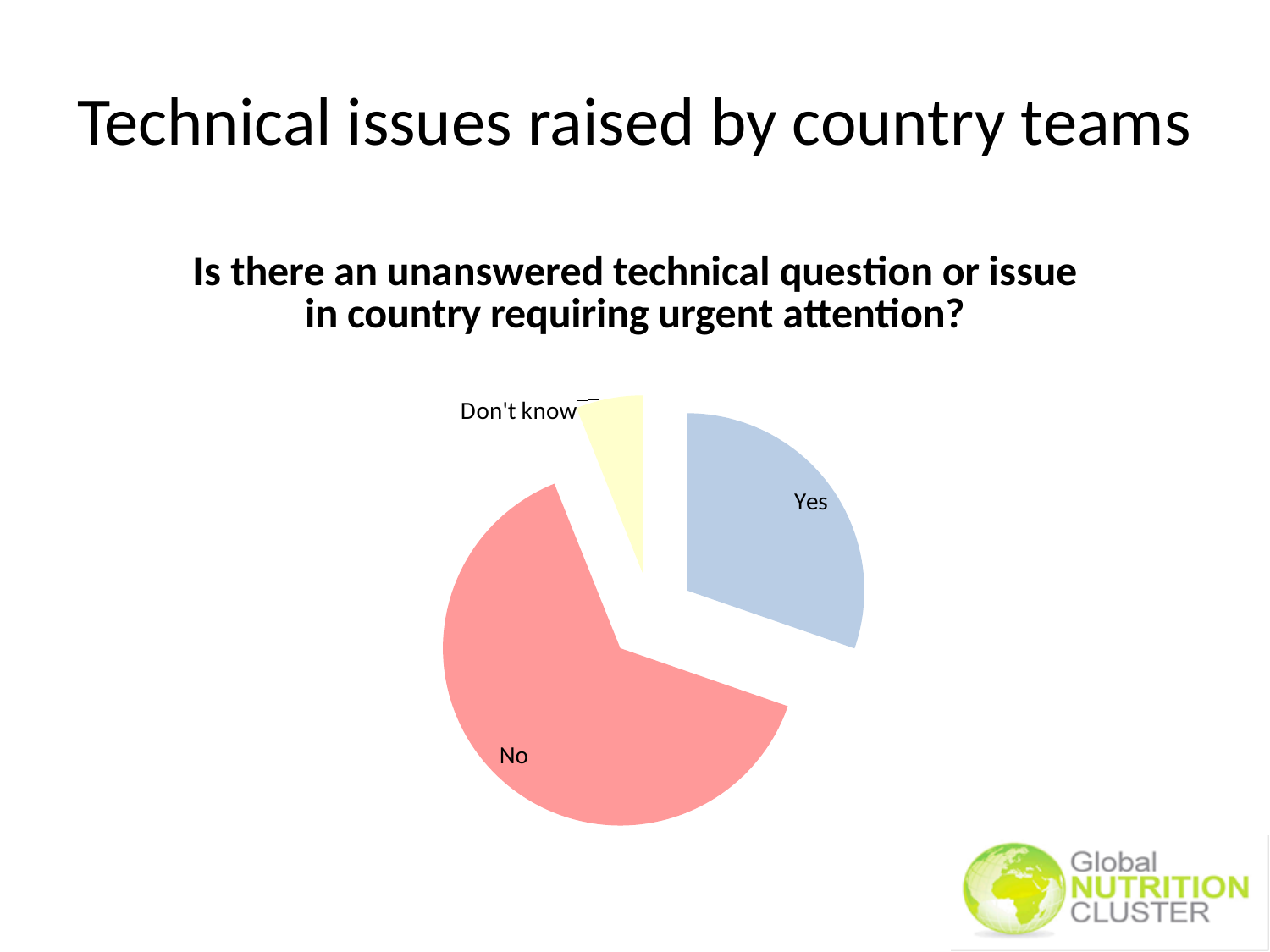

# Technical issues raised by country teams

### Chart: Is there an unanswered technical question or issue in country requiring urgent attention?

| Category |  |  |
|---|---|---|
| Yes | 10.0 | 0.30303030303030304 |
| No | 21.0 | 0.6363636363636364 |
| Don't know | 2.0 | 0.06060606060606061 |